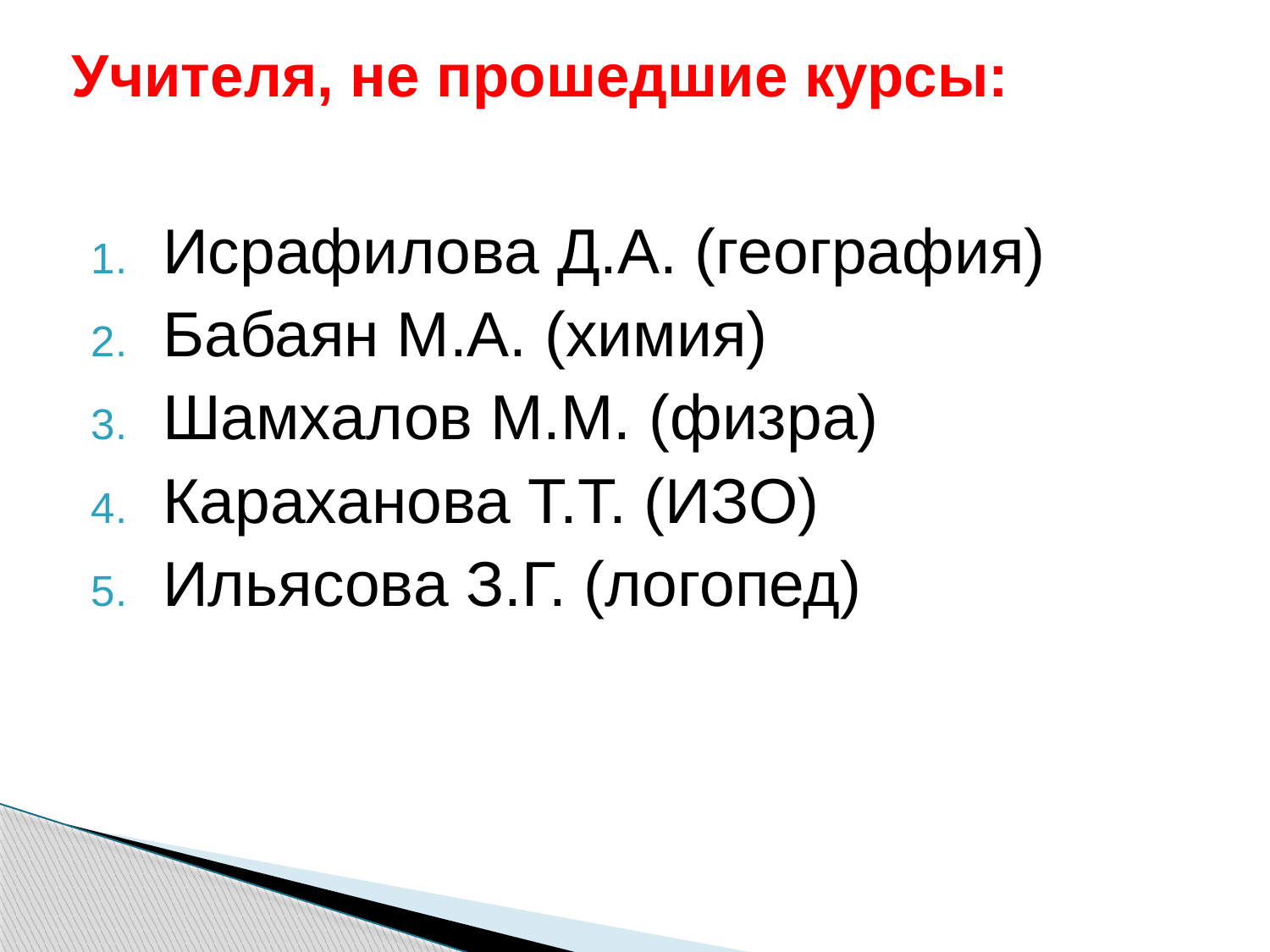

# Учителя, не прошедшие курсы:

Исрафилова Д.А. (география)
Бабаян М.А. (химия)
Шамхалов М.М. (физра)
Караханова Т.Т. (ИЗО)
Ильясова З.Г. (логопед)